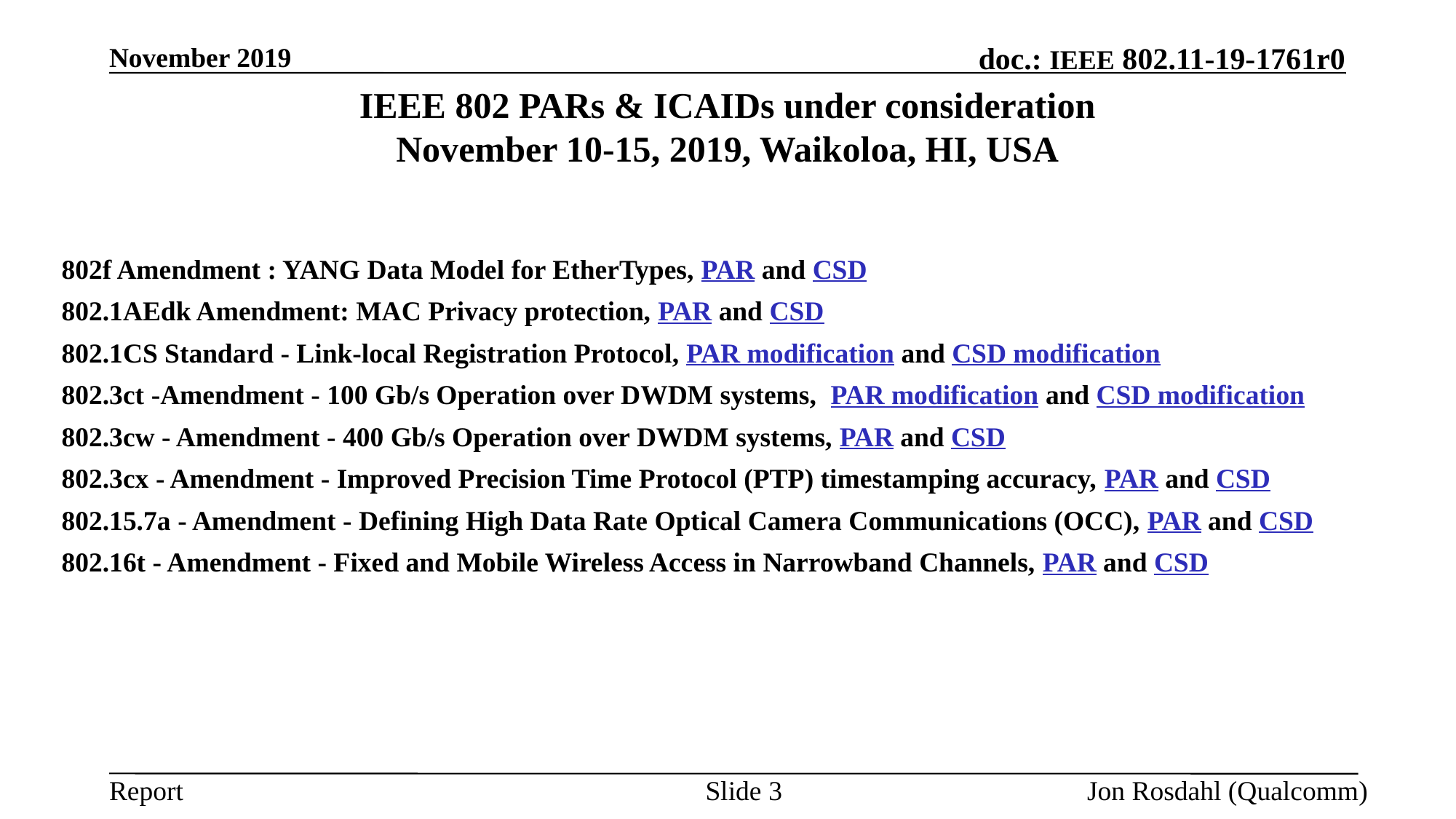

November 2019
# IEEE 802 PARs & ICAIDs under consideration November 10-15, 2019, Waikoloa, HI, USA
802f Amendment : YANG Data Model for EtherTypes, PAR and CSD
802.1AEdk Amendment: MAC Privacy protection, PAR and CSD
802.1CS Standard - Link-local Registration Protocol, PAR modification and CSD modification
802.3ct -Amendment - 100 Gb/s Operation over DWDM systems,  PAR modification and CSD modification
802.3cw - Amendment - 400 Gb/s Operation over DWDM systems, PAR and CSD
802.3cx - Amendment - Improved Precision Time Protocol (PTP) timestamping accuracy, PAR and CSD
802.15.7a - Amendment - Defining High Data Rate Optical Camera Communications (OCC), PAR and CSD
802.16t - Amendment - Fixed and Mobile Wireless Access in Narrowband Channels, PAR and CSD

Slide 3
Jon Rosdahl (Qualcomm)